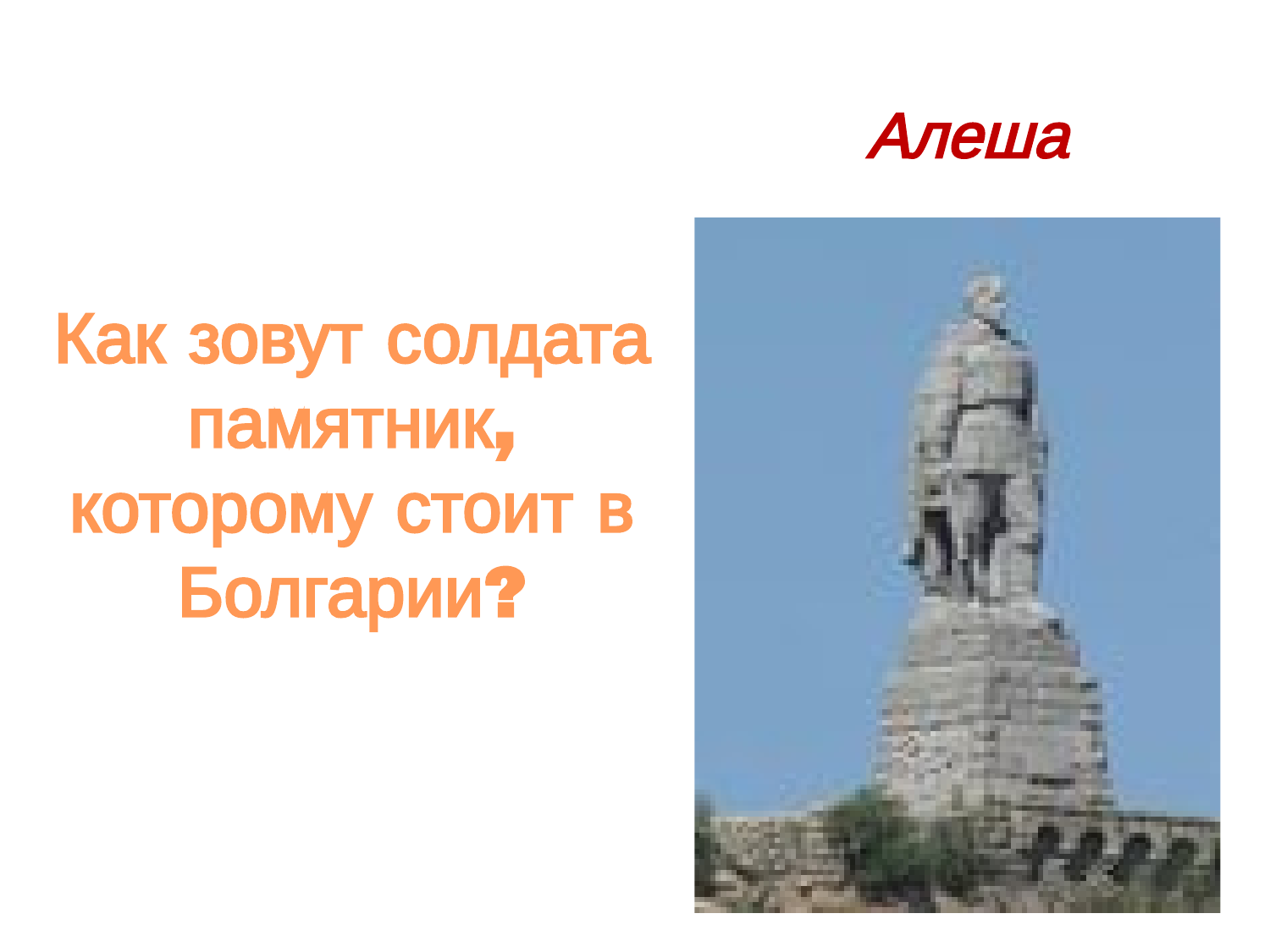

Как зовут солдата памятник, которому стоит в Болгарии?
Алеша